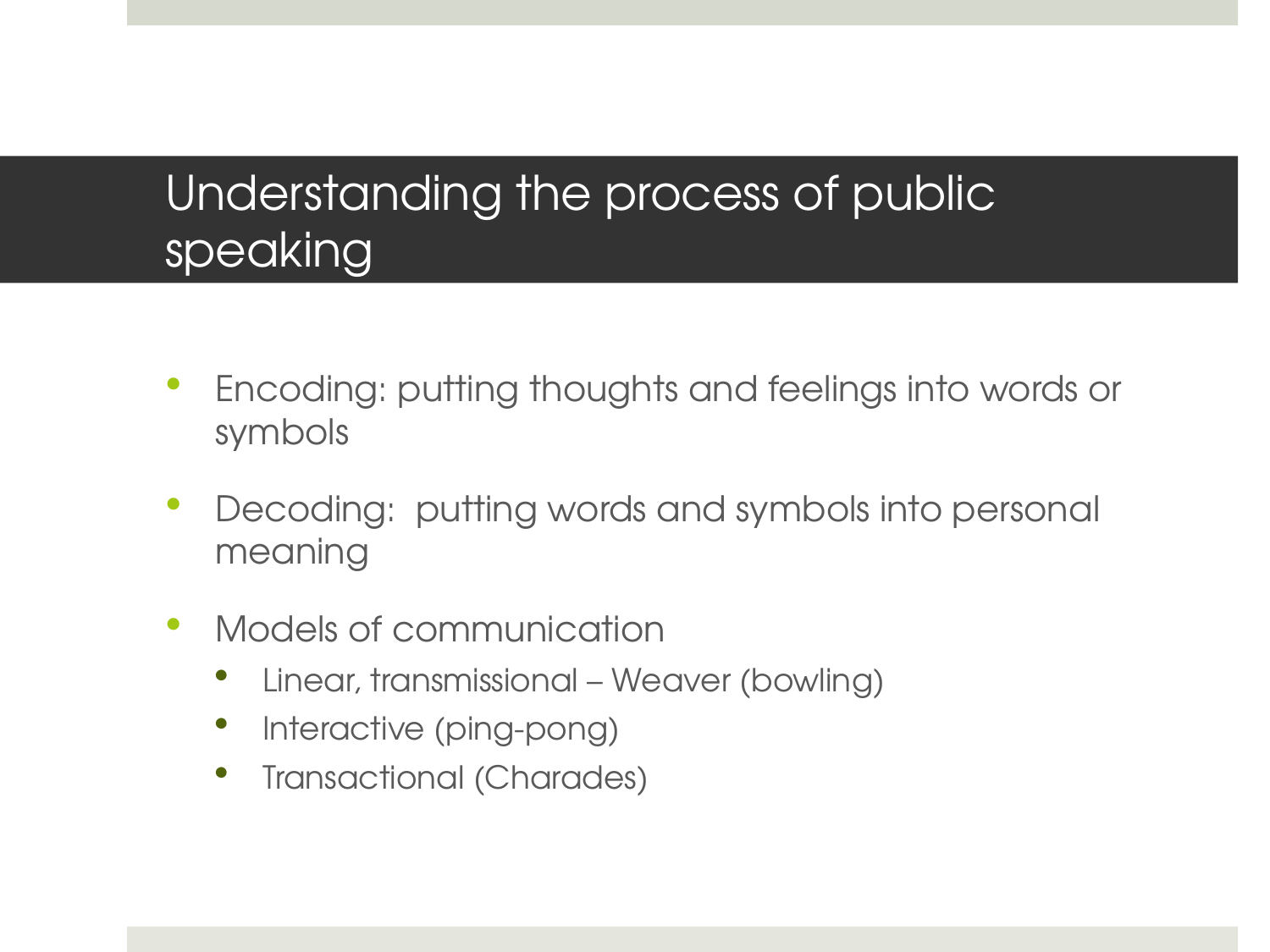

# Understanding the process of public speaking
Encoding: putting thoughts and feelings into words or symbols
Decoding:  putting words and symbols into personal meaning
Models of communication
Linear, transmissional – Weaver (bowling)
Interactive (ping-pong)
Transactional (Charades)